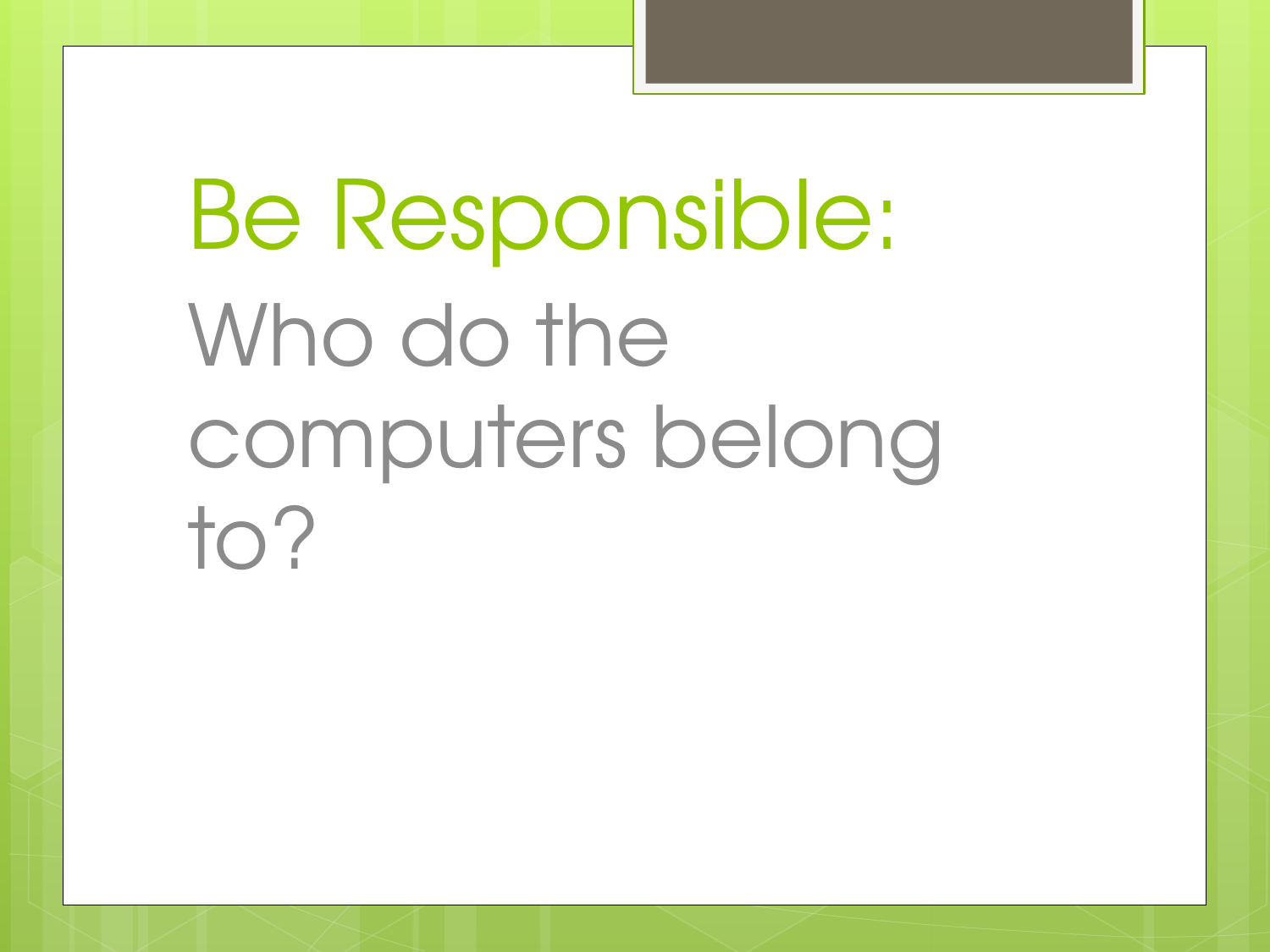

# Be Responsible:
Who do the computers belong to?